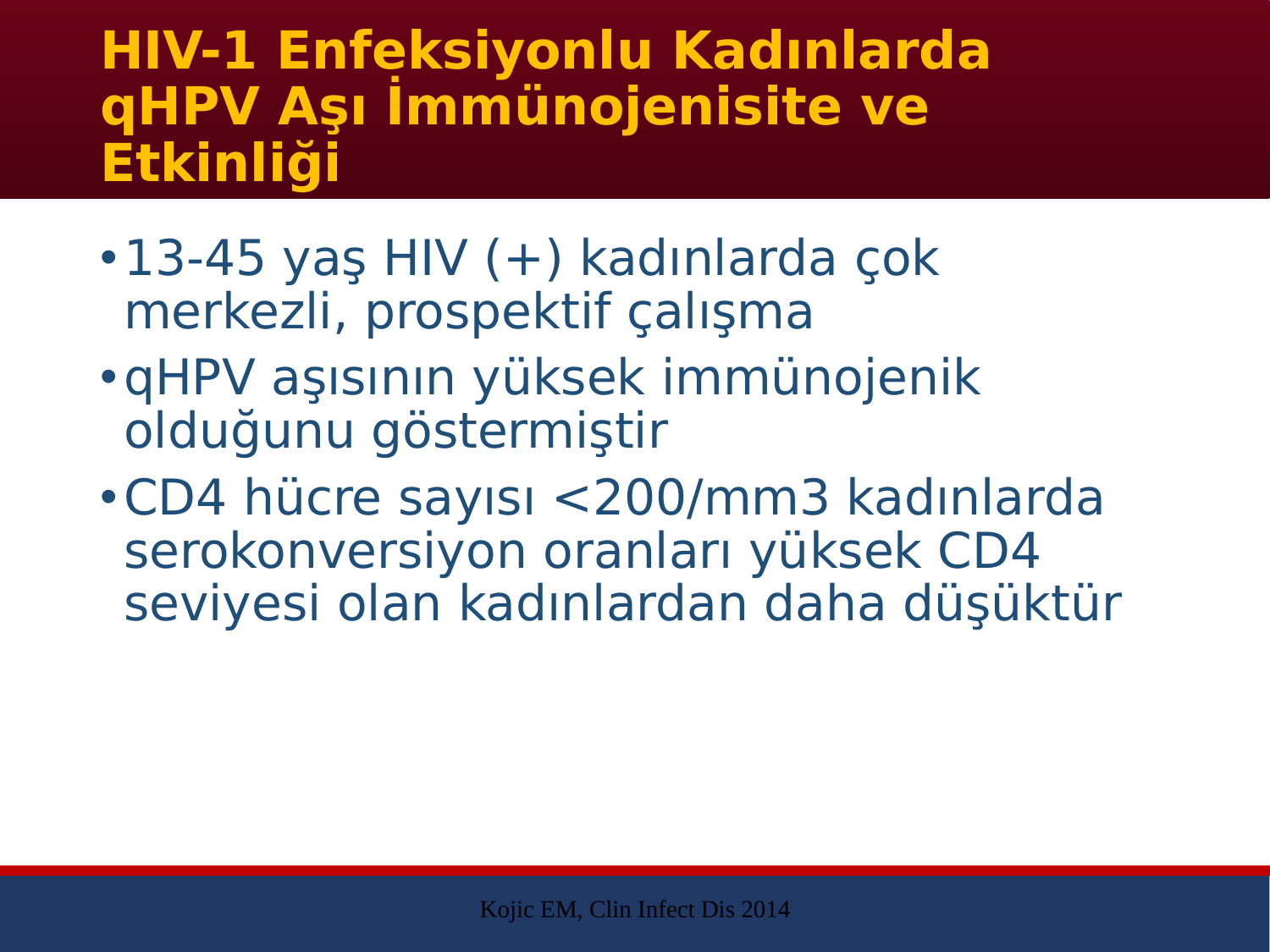

# HIV-1 Enfeksiyonlu Kadınlarda qHPV Aşı İmmünojenisite ve Etkinliği
13-45 yaş HIV (+) kadınlarda çok merkezli, prospektif çalışma
qHPV aşısının yüksek immünojenik olduğunu göstermiştir
CD4 hücre sayısı <200/mm3 kadınlarda serokonversiyon oranları yüksek CD4 seviyesi olan kadınlardan daha düşüktür
Kojic EM, Clin Infect Dis 2014